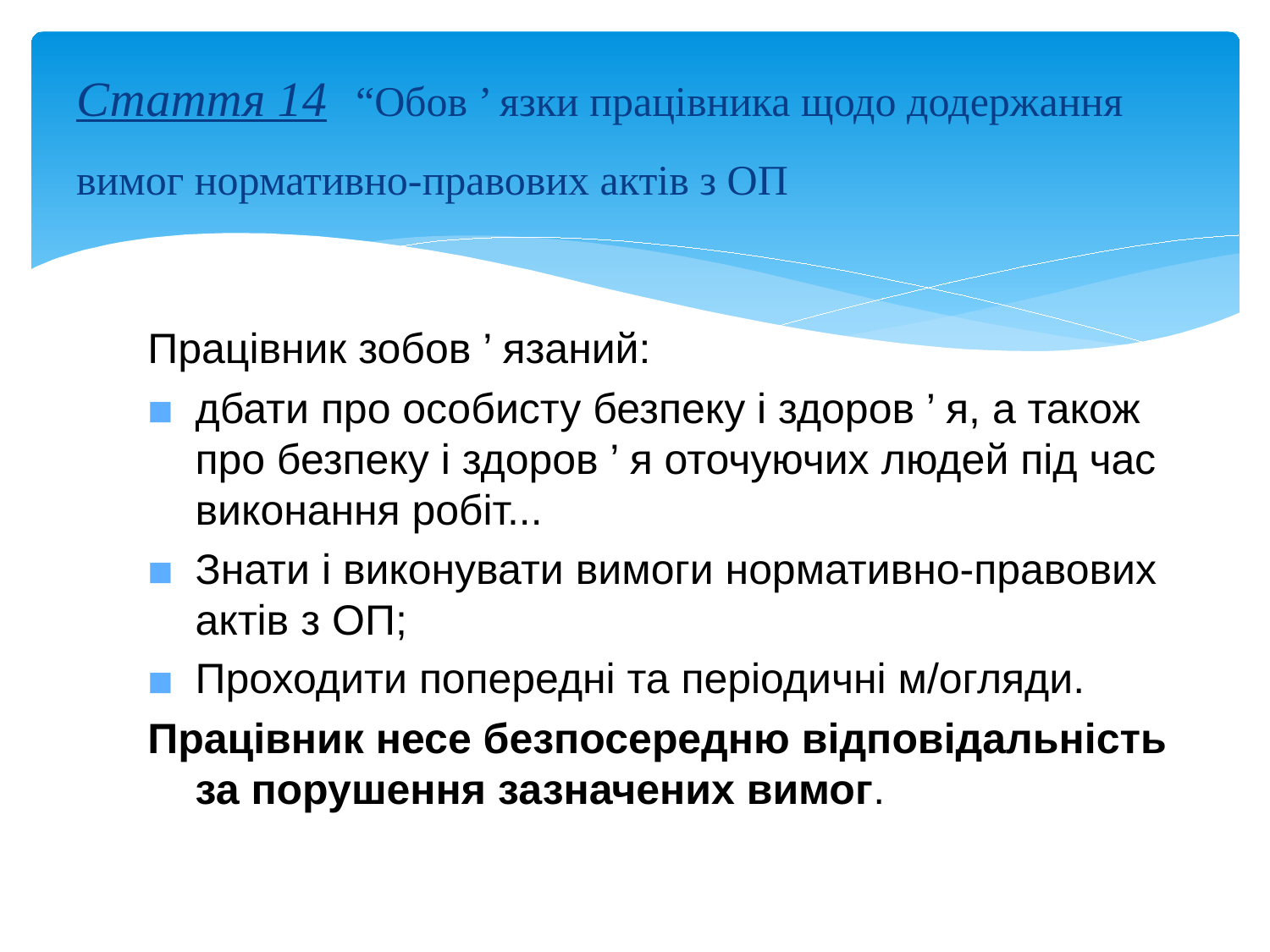

# Стаття 14  “Обов ’ язки працівника щодо додержання вимог нормативно-правових актів з ОП

Працівник зобов ’ язаний:
дбати про особисту безпеку і здоров ’ я, а також про безпеку і здоров ’ я оточуючих людей під час виконання робіт...
Знати і виконувати вимоги нормативно-правових актів з ОП;
Проходити попередні та періодичні м/огляди.
Працівник несе безпосередню відповідальність за порушення зазначених вимог.